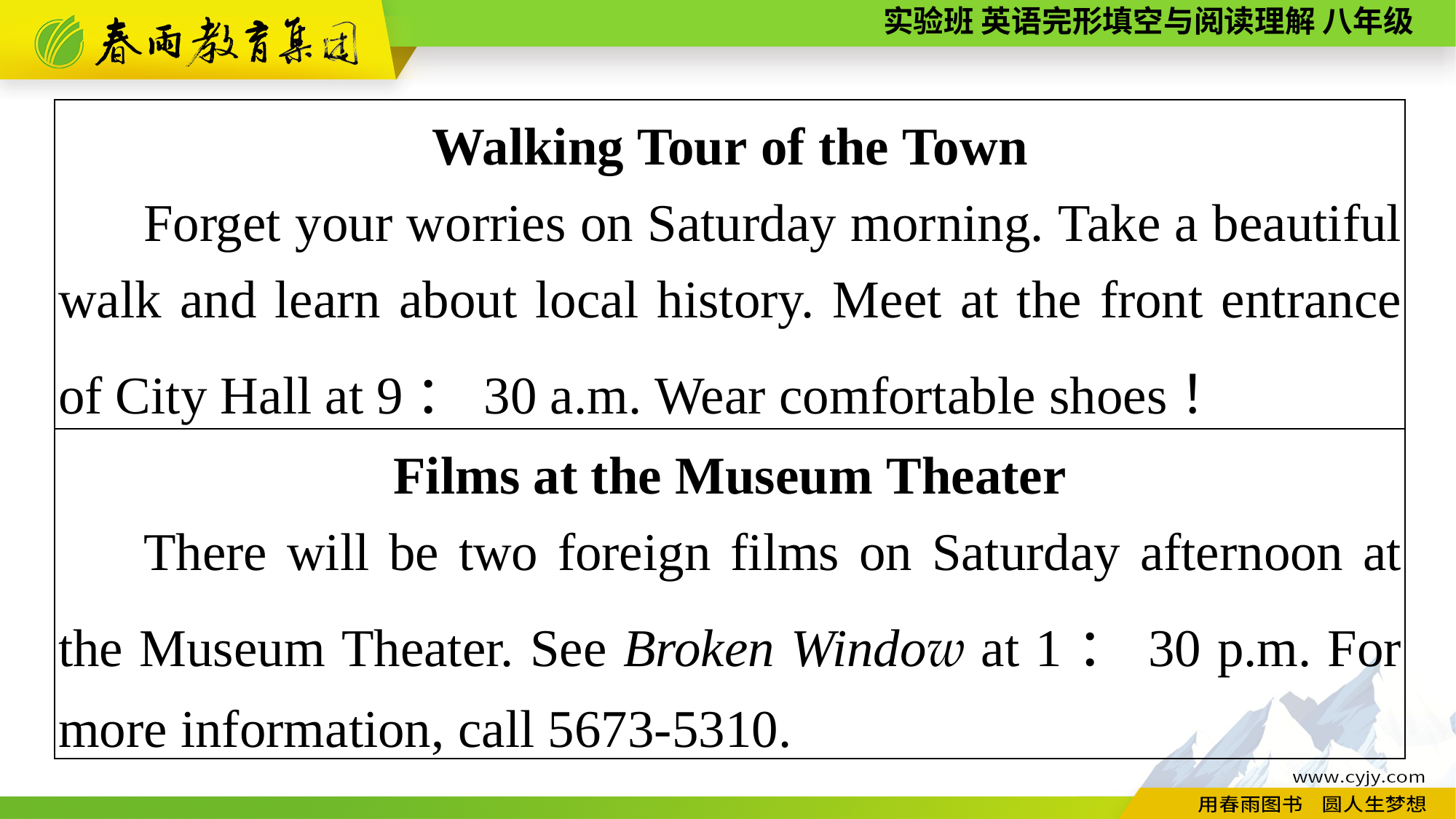

| Walking Tour of the Town Forget your worries on Saturday morning. Take a beautiful walk and learn about local history. Meet at the front entrance of City Hall at 9：30 a.m. Wear comfortable shoes！ |
| --- |
| Films at the Museum Theater There will be two foreign films on Saturday afternoon at the Museum Theater. See Broken Window at 1：30 p.m. For more information, call 5673-5310. |